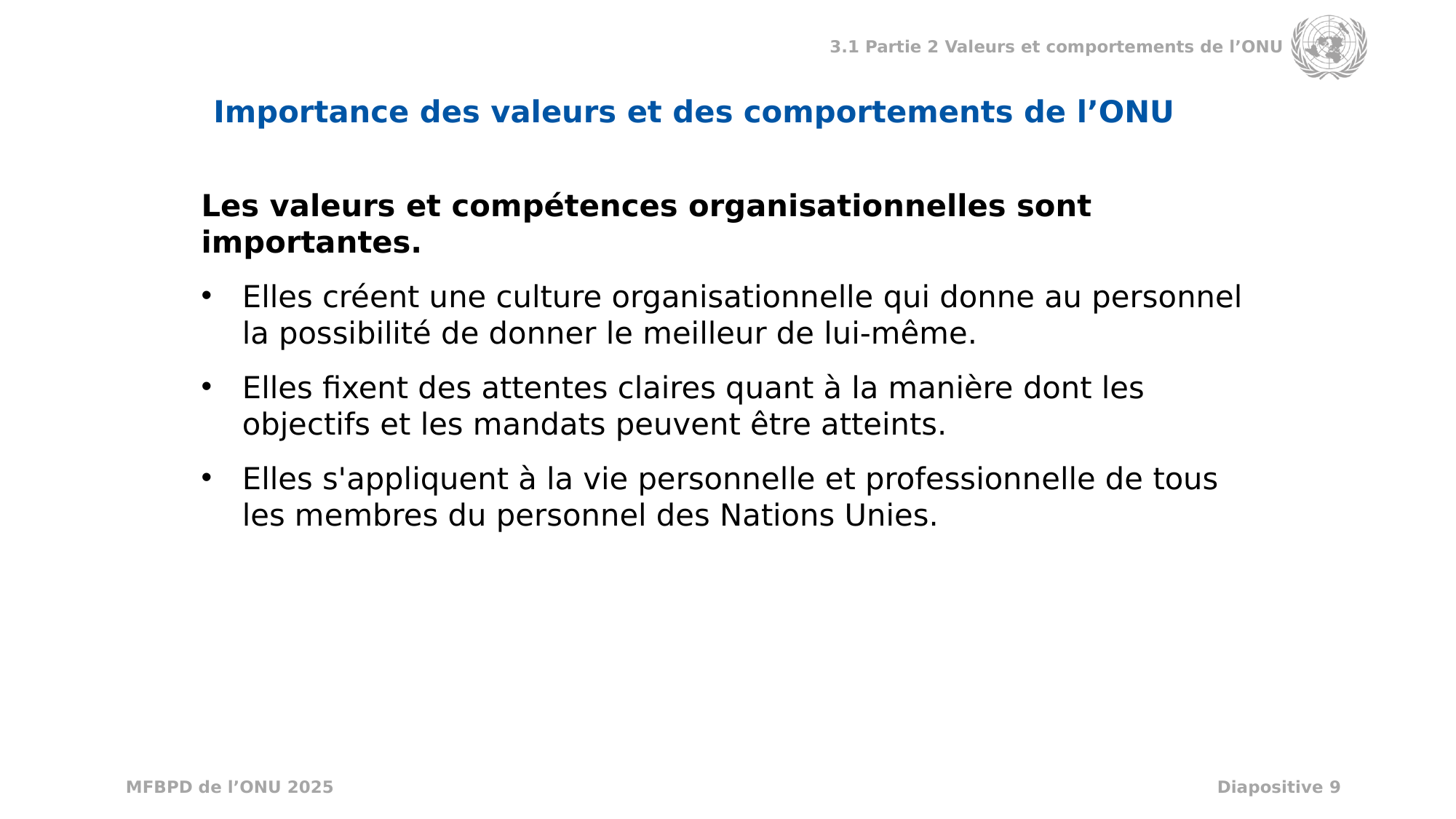

Importance des valeurs et des comportements de l’ONU
Les valeurs et compétences organisationnelles sont importantes.
Elles créent une culture organisationnelle qui donne au personnel la possibilité de donner le meilleur de lui-même.
Elles fixent des attentes claires quant à la manière dont les objectifs et les mandats peuvent être atteints.
Elles s'appliquent à la vie personnelle et professionnelle de tous les membres du personnel des Nations Unies.